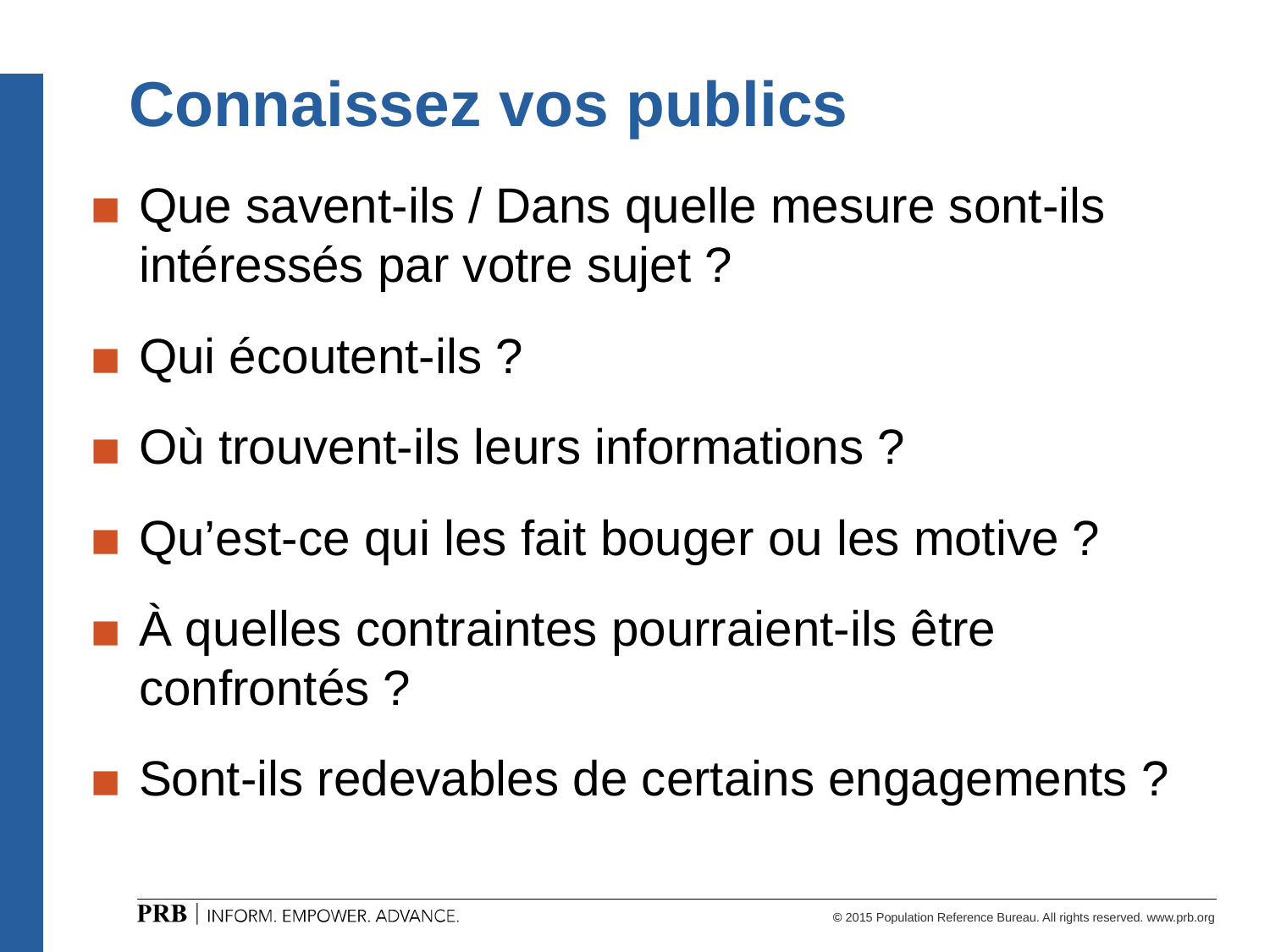

# Connaissez vos publics
Que savent-ils / Dans quelle mesure sont-ils intéressés par votre sujet ?
Qui écoutent-ils ?
Où trouvent-ils leurs informations ?
Qu’est-ce qui les fait bouger ou les motive ?
À quelles contraintes pourraient-ils être confrontés ?
Sont-ils redevables de certains engagements ?